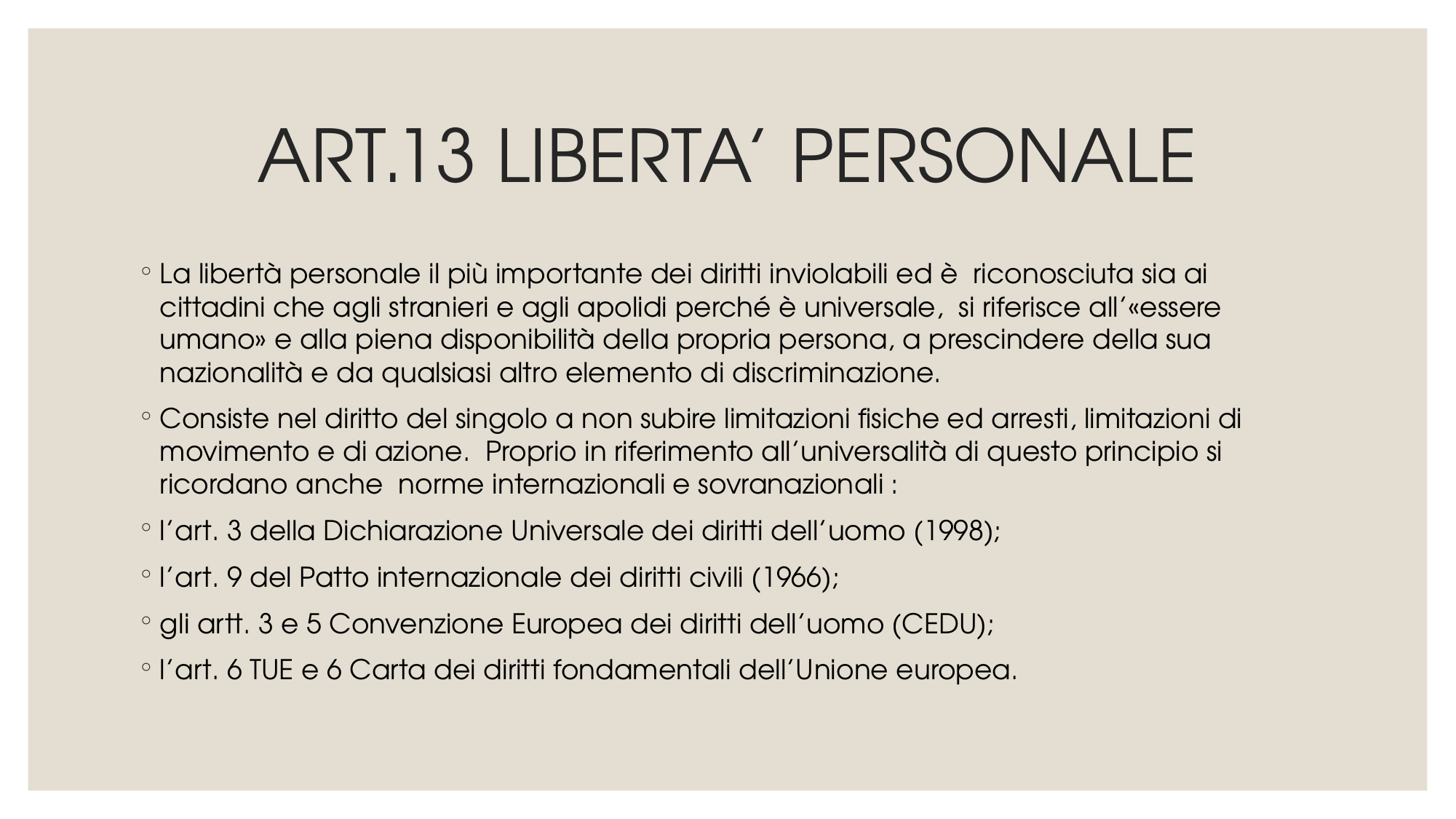

# ART.13 LIBERTA’ PERSONALE
La libertà personale il più importante dei diritti inviolabili ed è  riconosciuta sia ai cittadini che agli stranieri e agli apolidi perché è universale,  si riferisce all’«essere umano» e alla piena disponibilità della propria persona, a prescindere della sua nazionalità e da qualsiasi altro elemento di discriminazione.
Consiste nel diritto del singolo a non subire limitazioni fisiche ed arresti, limitazioni di movimento e di azione.  Proprio in riferimento all’universalità di questo principio si ricordano anche  norme internazionali e sovranazionali :
l’art. 3 della Dichiarazione Universale dei diritti dell’uomo (1998);
l’art. 9 del Patto internazionale dei diritti civili (1966);
gli artt. 3 e 5 Convenzione Europea dei diritti dell’uomo (CEDU);
l’art. 6 TUE e 6 Carta dei diritti fondamentali dell’Unione europea.